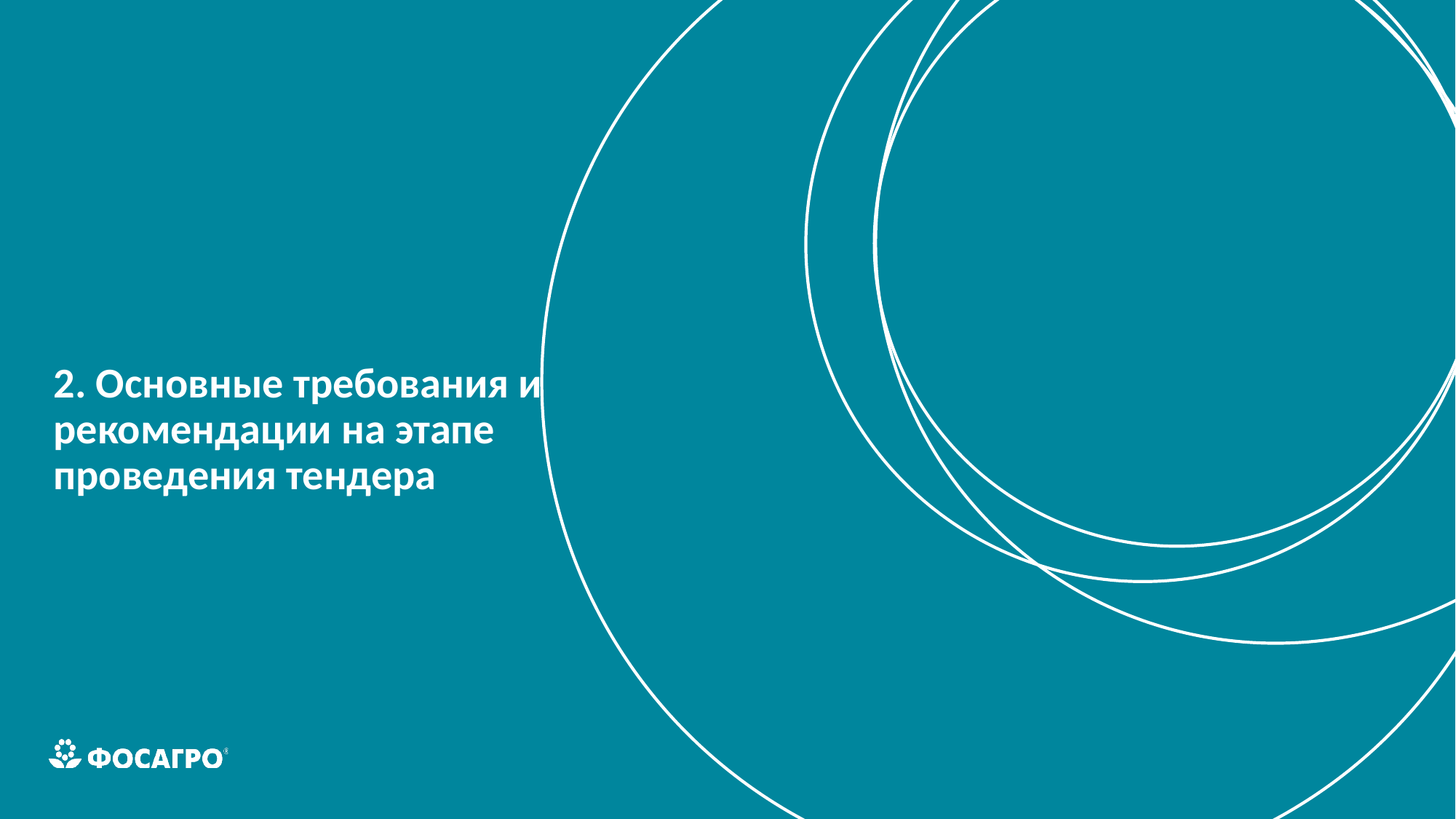

2. Основные требования и рекомендации на этапе проведения тендера